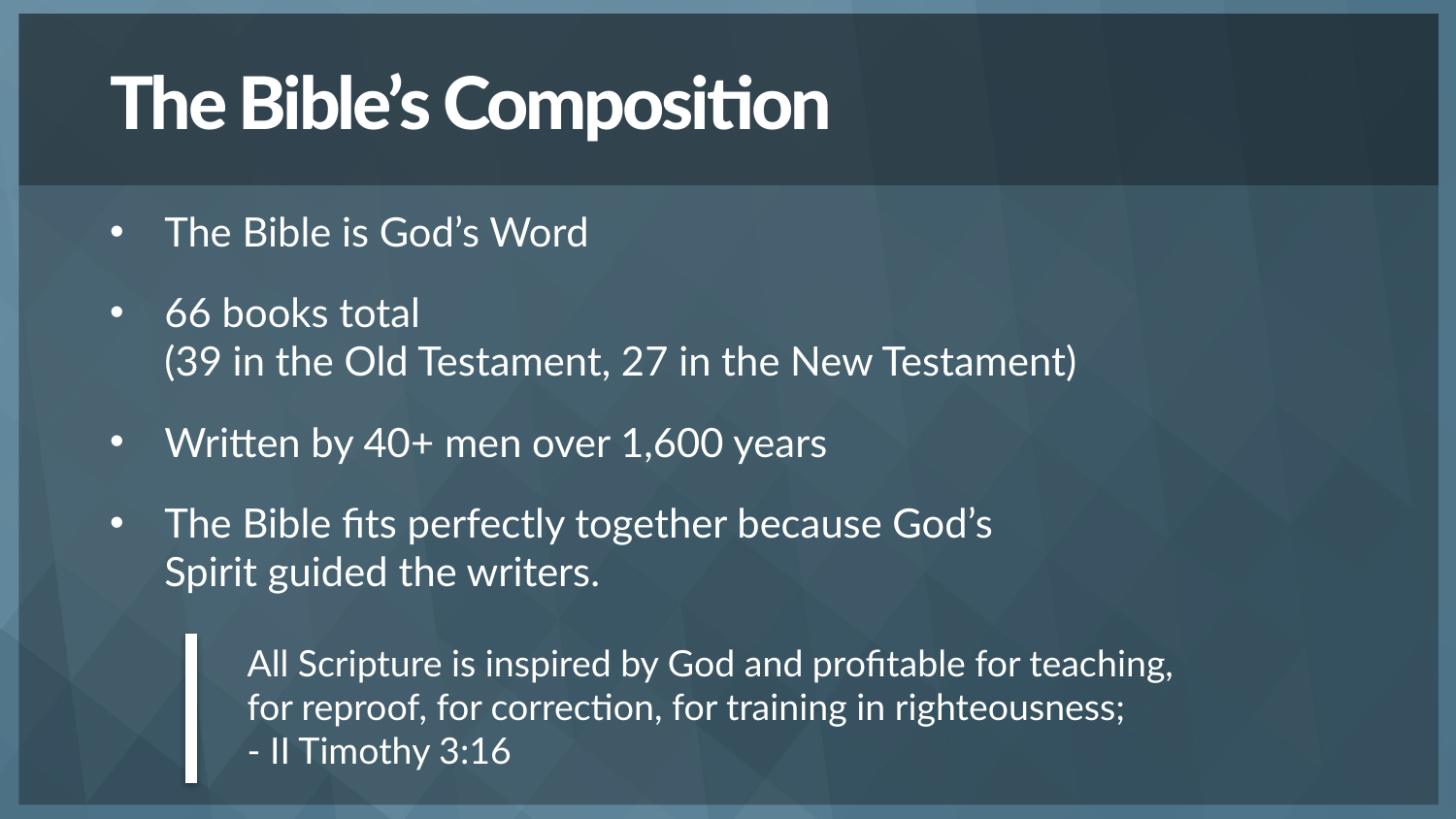

# The Bible’s Composition
The Bible is God’s Word
66 books total
(39 in the Old Testament, 27 in the New Testament)
Written by 40+ men over 1,600 years
The Bible fits perfectly together because God’s
Spirit guided the writers.
All Scripture is inspired by God and profitable for teaching,
for reproof, for correction, for training in righteousness;
- II Timothy 3:16